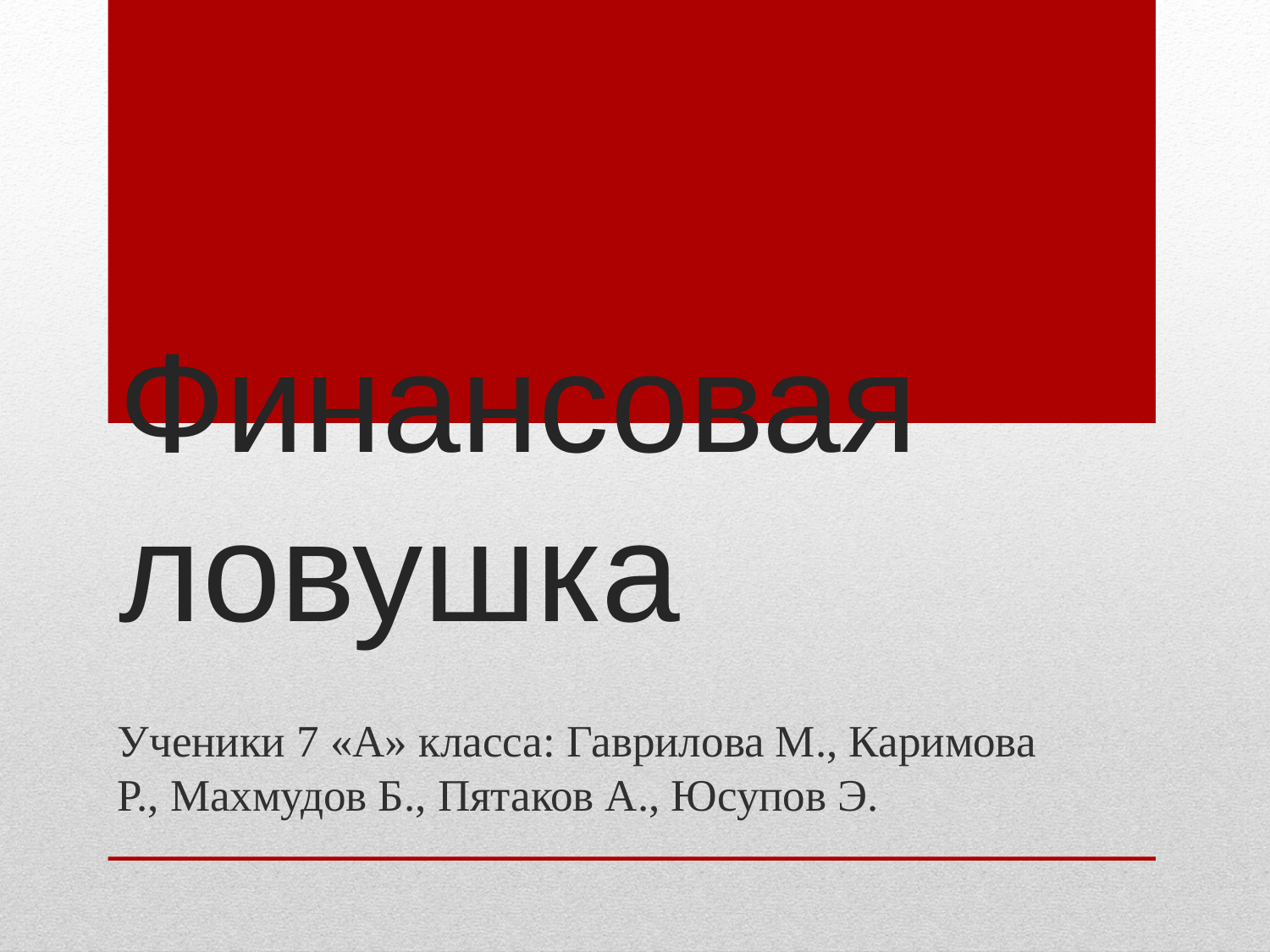

# Финансовая ловушка
Ученики 7 «А» класса: Гаврилова М., Каримова Р., Махмудов Б., Пятаков А., Юсупов Э.